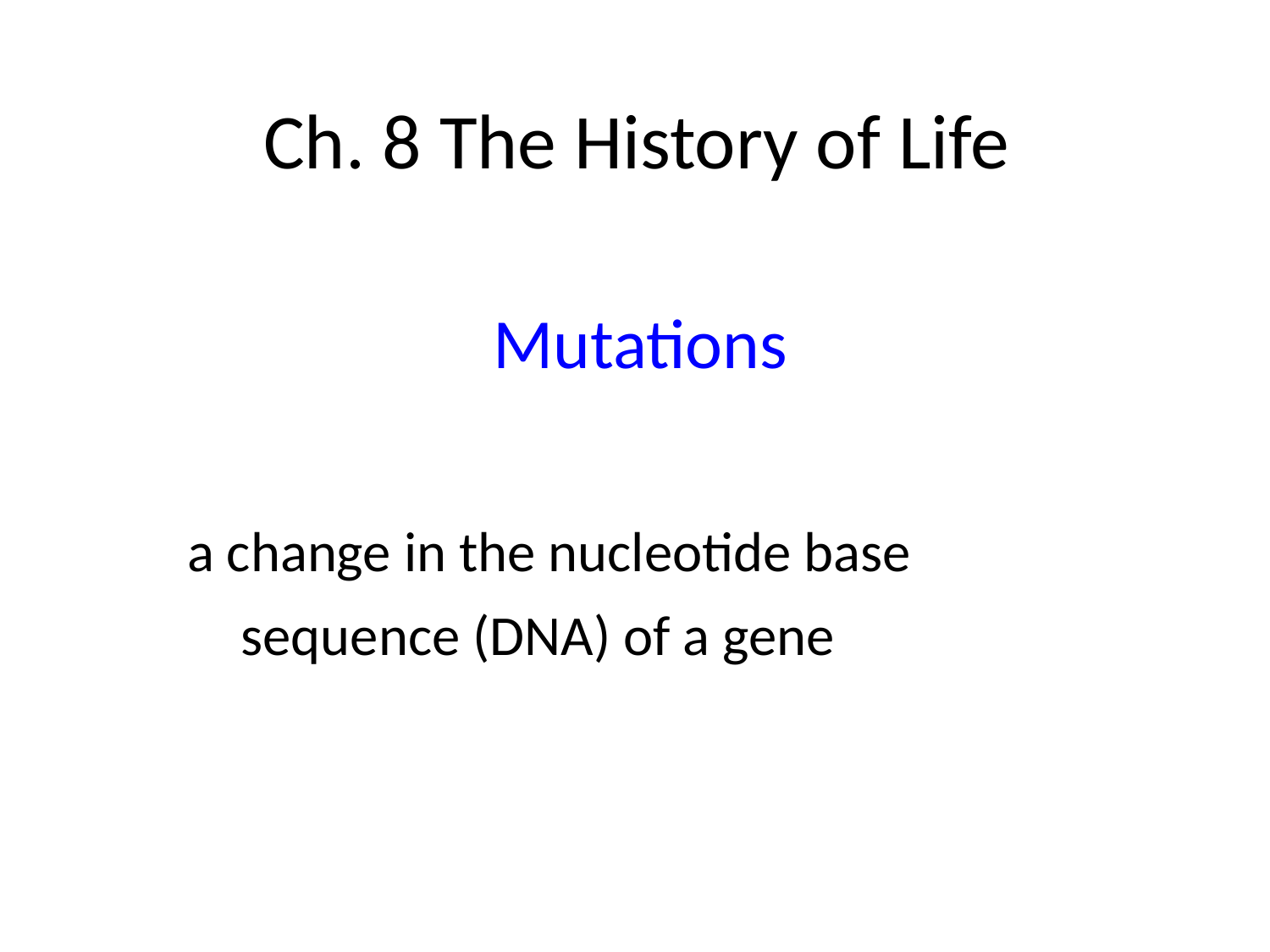

# Ch. 8 The History of Life

Mutations

       a change in the nucleotide base
             sequence (DNA) of a gene